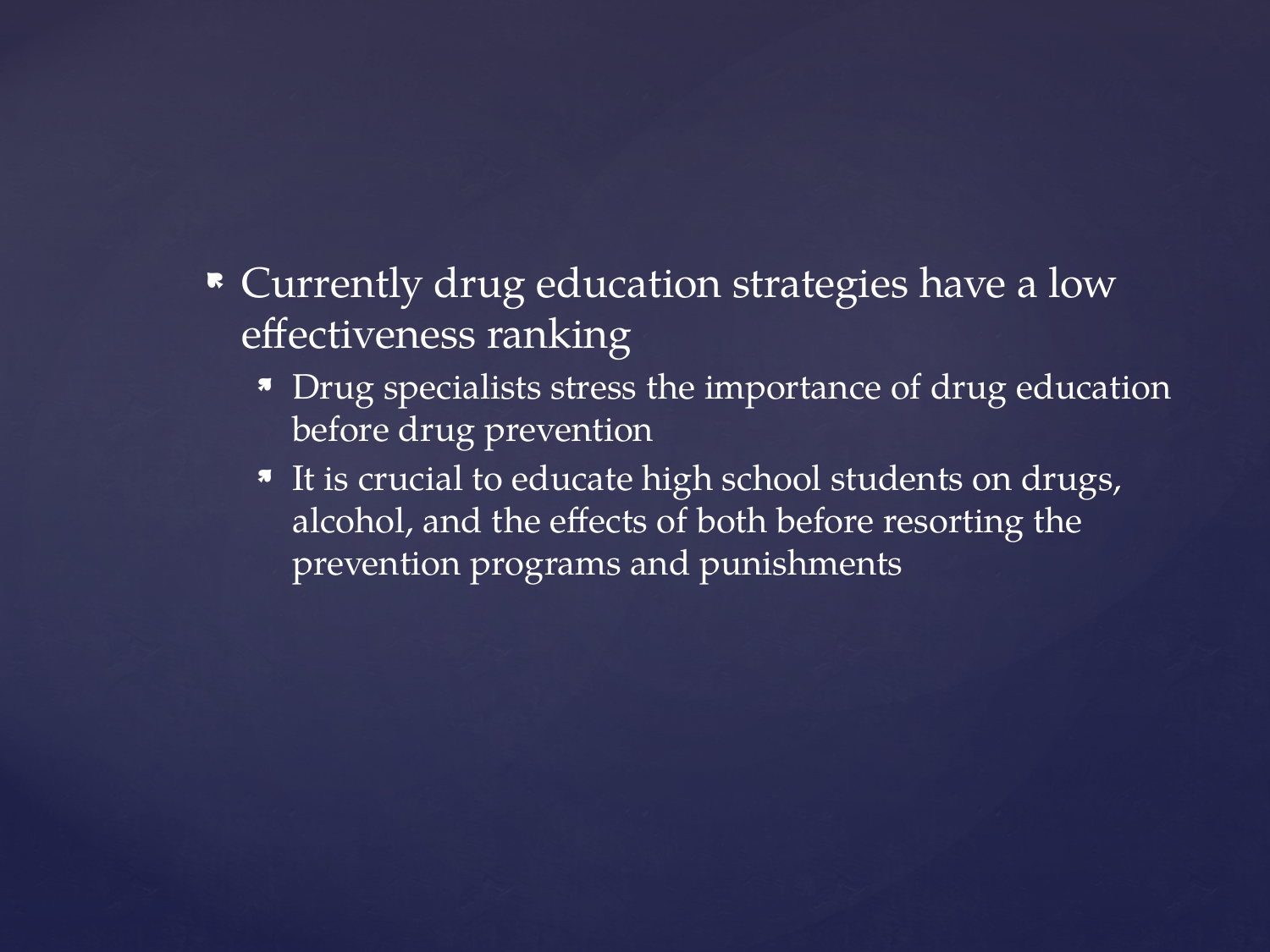

Currently drug education strategies have a low effectiveness ranking
Drug specialists stress the importance of drug education before drug prevention
It is crucial to educate high school students on drugs, alcohol, and the effects of both before resorting the prevention programs and punishments